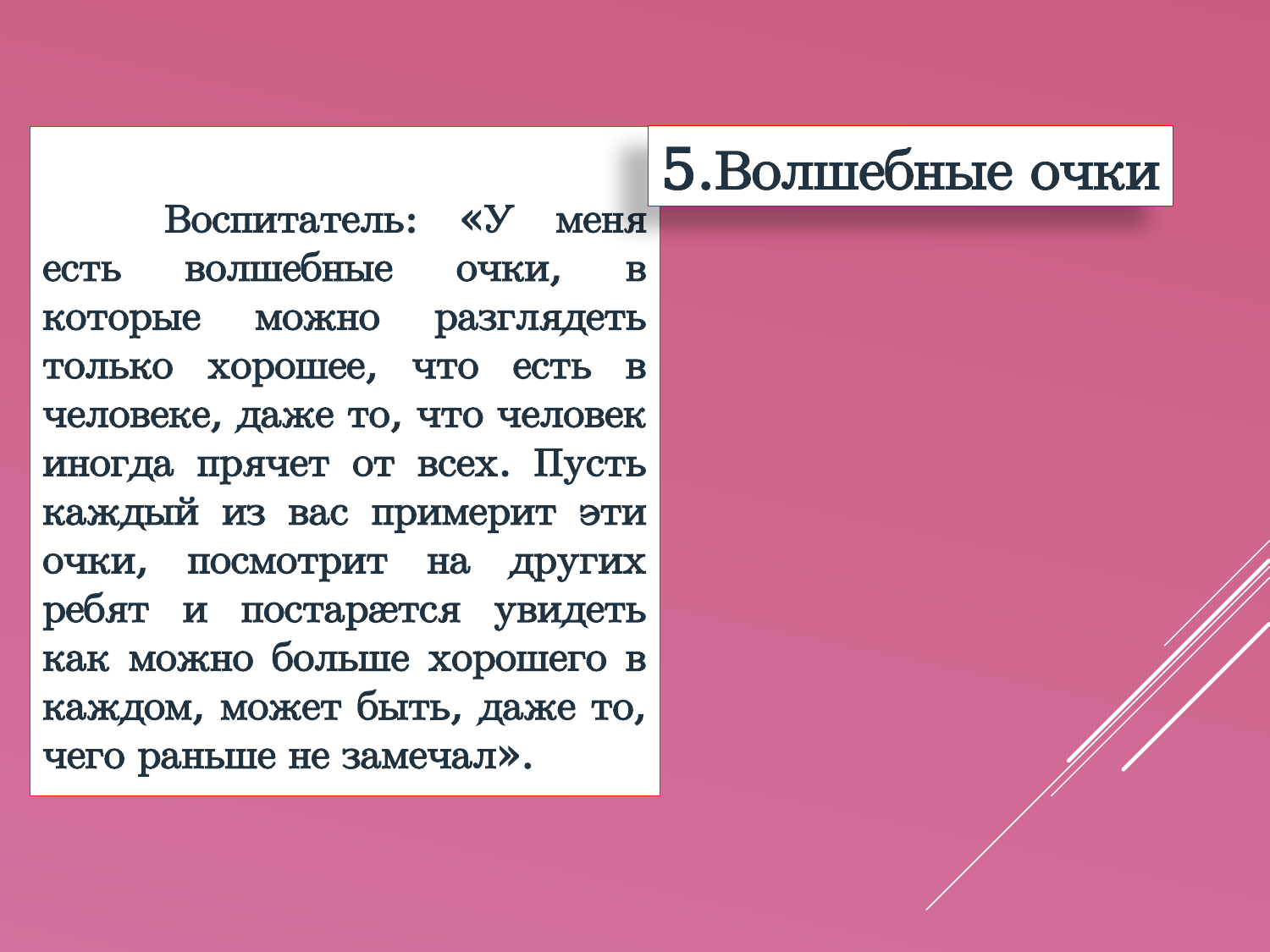

Воспитатель: «У меня есть волшебные очки, в которые можно разглядеть только хорошее, что есть в человеке, даже то, что человек иногда прячет от всех. Пусть каждый из вас примерит эти очки, посмотрит на других ребят и постарается увидеть как можно больше хорошего в каждом, может быть, даже то, чего раньше не замечал».

5.Волшебные очки